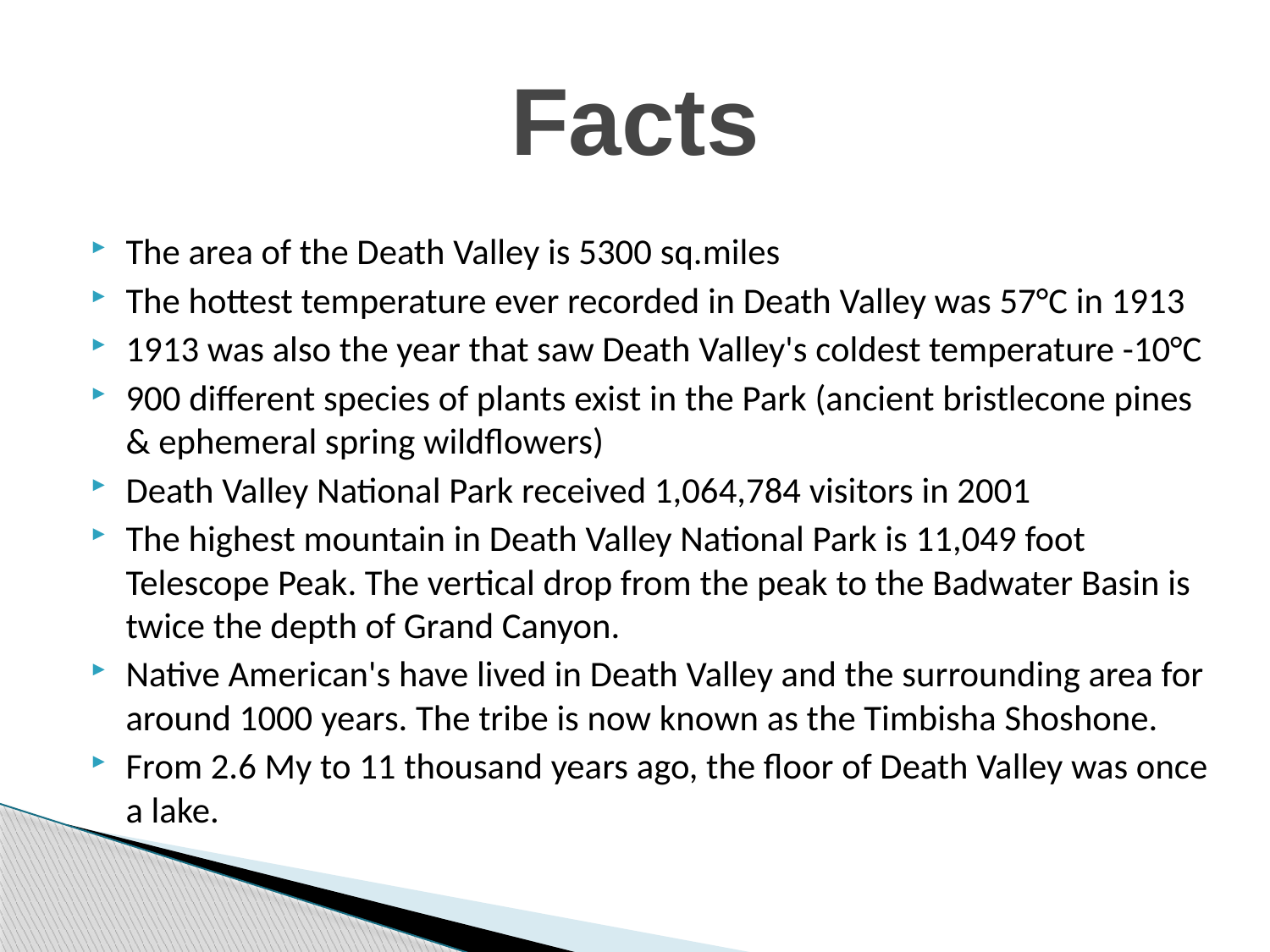

# Facts
The area of the Death Valley is 5300 sq.miles
The hottest temperature ever recorded in Death Valley was 57°C in 1913
1913 was also the year that saw Death Valley's coldest temperature -10°C
900 different species of plants exist in the Park (ancient bristlecone pines & ephemeral spring wildflowers)
Death Valley National Park received 1,064,784 visitors in 2001
The highest mountain in Death Valley National Park is 11,049 foot Telescope Peak. The vertical drop from the peak to the Badwater Basin is twice the depth of Grand Canyon.
Native American's have lived in Death Valley and the surrounding area for around 1000 years. The tribe is now known as the Timbisha Shoshone.
From 2.6 My to 11 thousand years ago, the floor of Death Valley was once a lake.